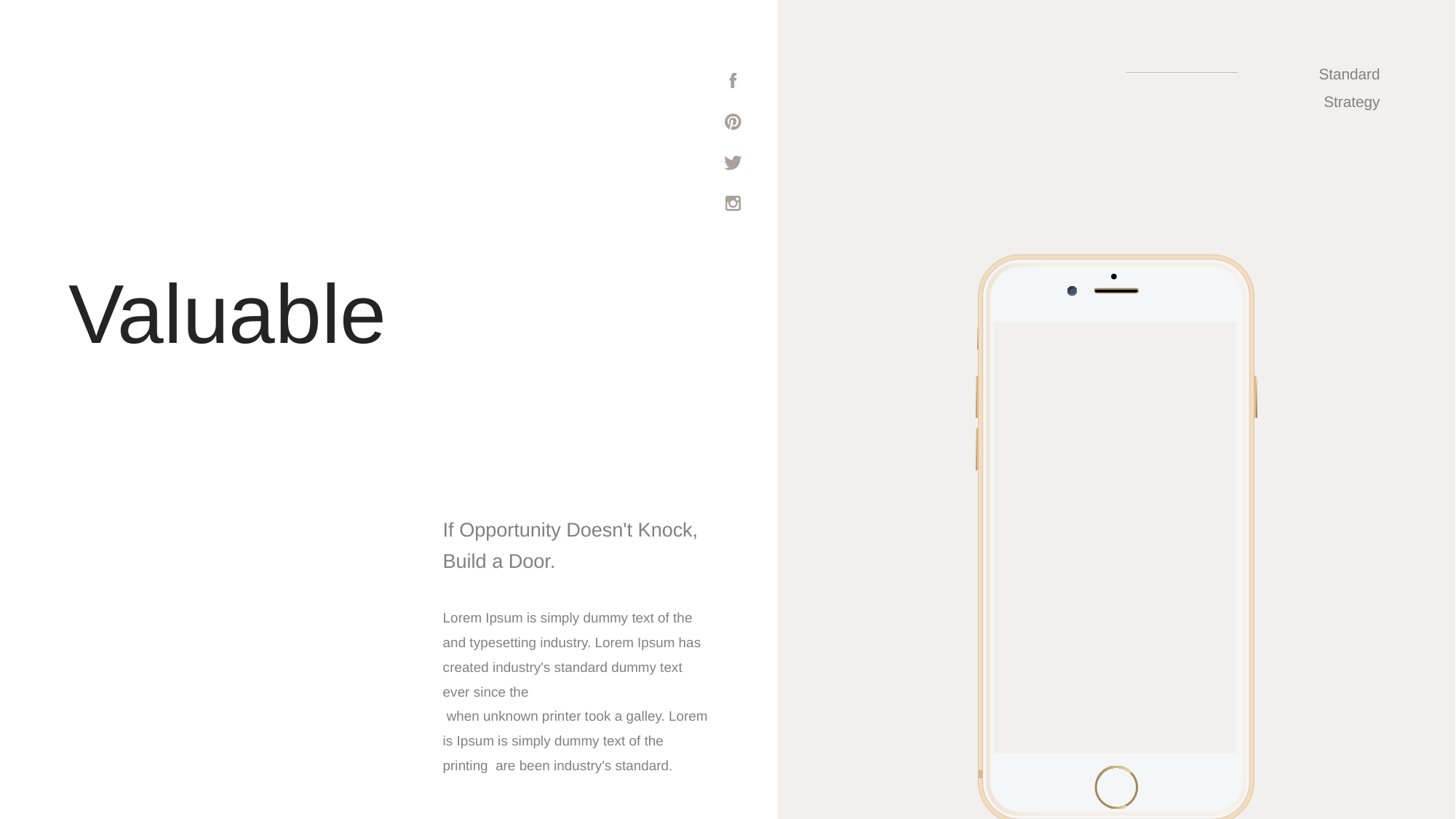

Standard Strategy

Valuable

If Opportunity Doesn't Knock, Build a Door.
Lorem Ipsum is simply dummy text of the and typesetting industry. Lorem Ipsum has created industry's standard dummy text ever since the
 when unknown printer took a galley. Lorem is Ipsum is simply dummy text of the printing  are been industry's standard.